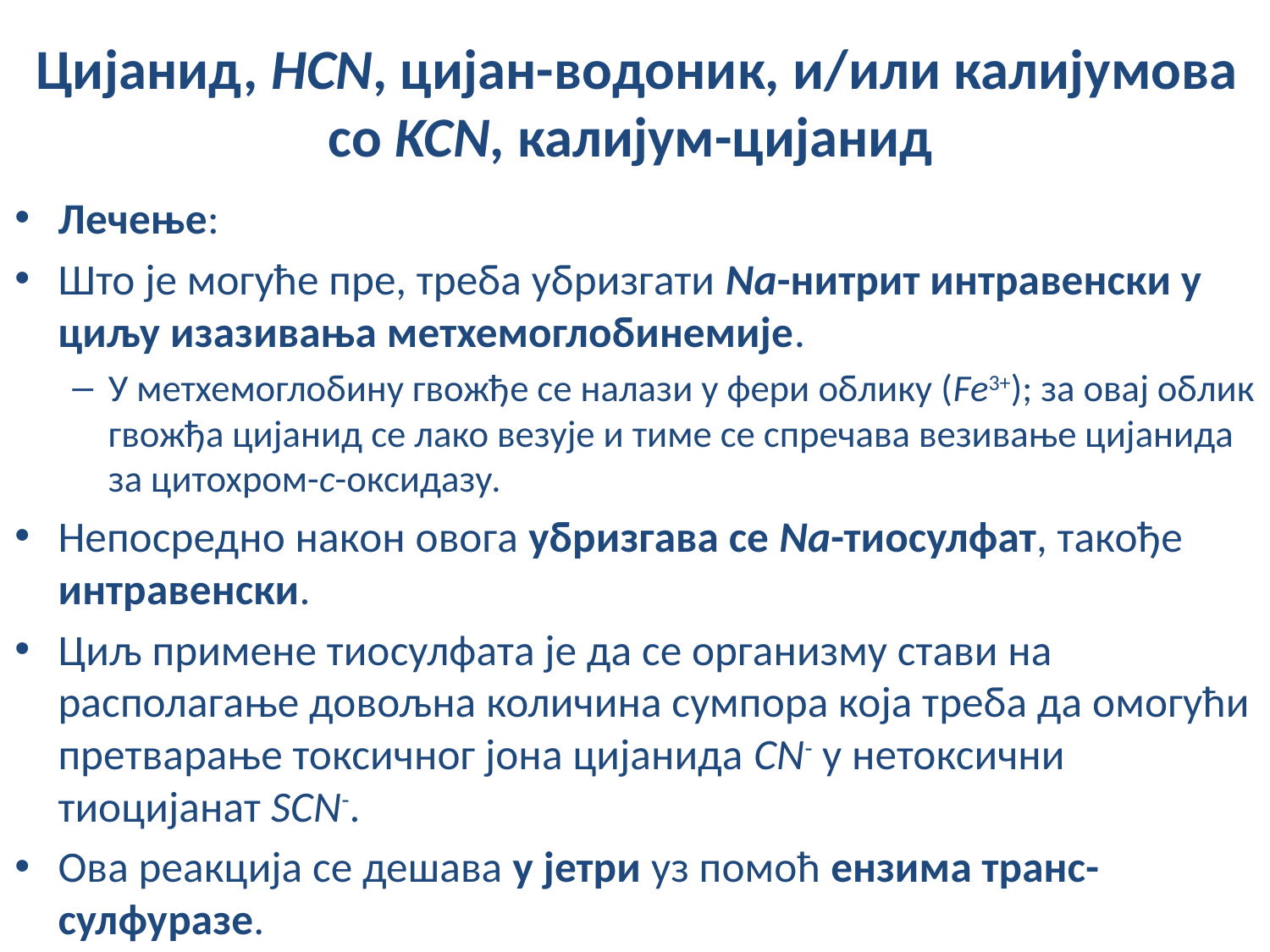

Цијанид, HCN, цијан-водоник, и/или калијумова со KCN, калијум-цијанид
Лечење:
Што је могуће пре, треба убризгати Nа-нитрит интравенски у циљу изазивања метхемоглобинемије.
У метхемоглобину гвожђе се налази у фери облику (Fе3+); за овај облик гвожђа цијанид се лако везује и тиме се спречава везивање цијанида за цитохром-с-оксидазу.
Непосредно након овога убризгава се Nа-тиосулфат, такође интравенски.
Циљ примене тиосулфата је да се организму стави на располагање довољна количина сумпора која треба да омогући претварање токсичног јона цијанида CN- у нетоксични тиоцијанат SCN-.
Ова реакција се дешава у јетри уз помоћ ензима транс-сулфуразе.